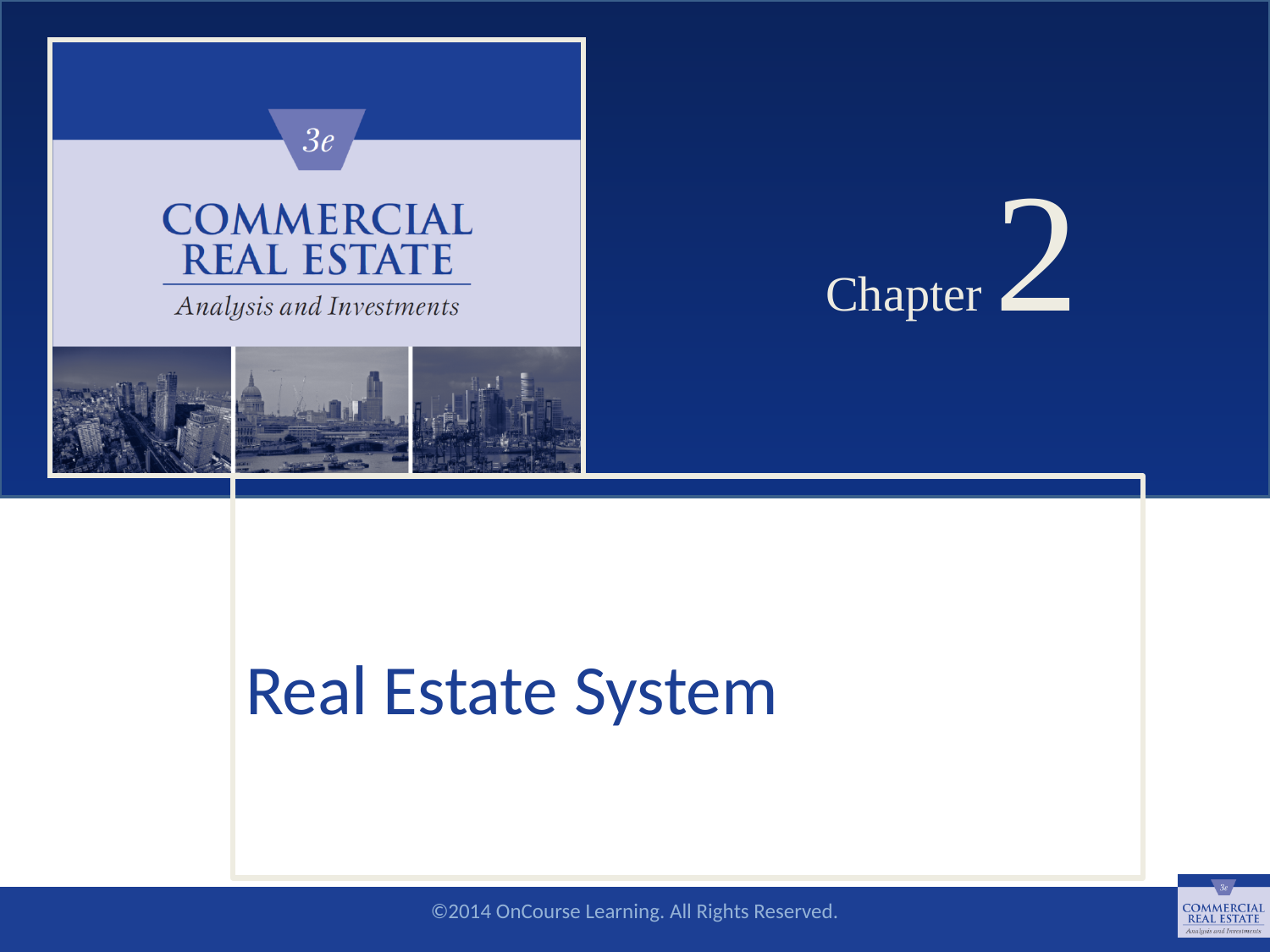

# Chapter 2
Real Estate System
SLIDE 1